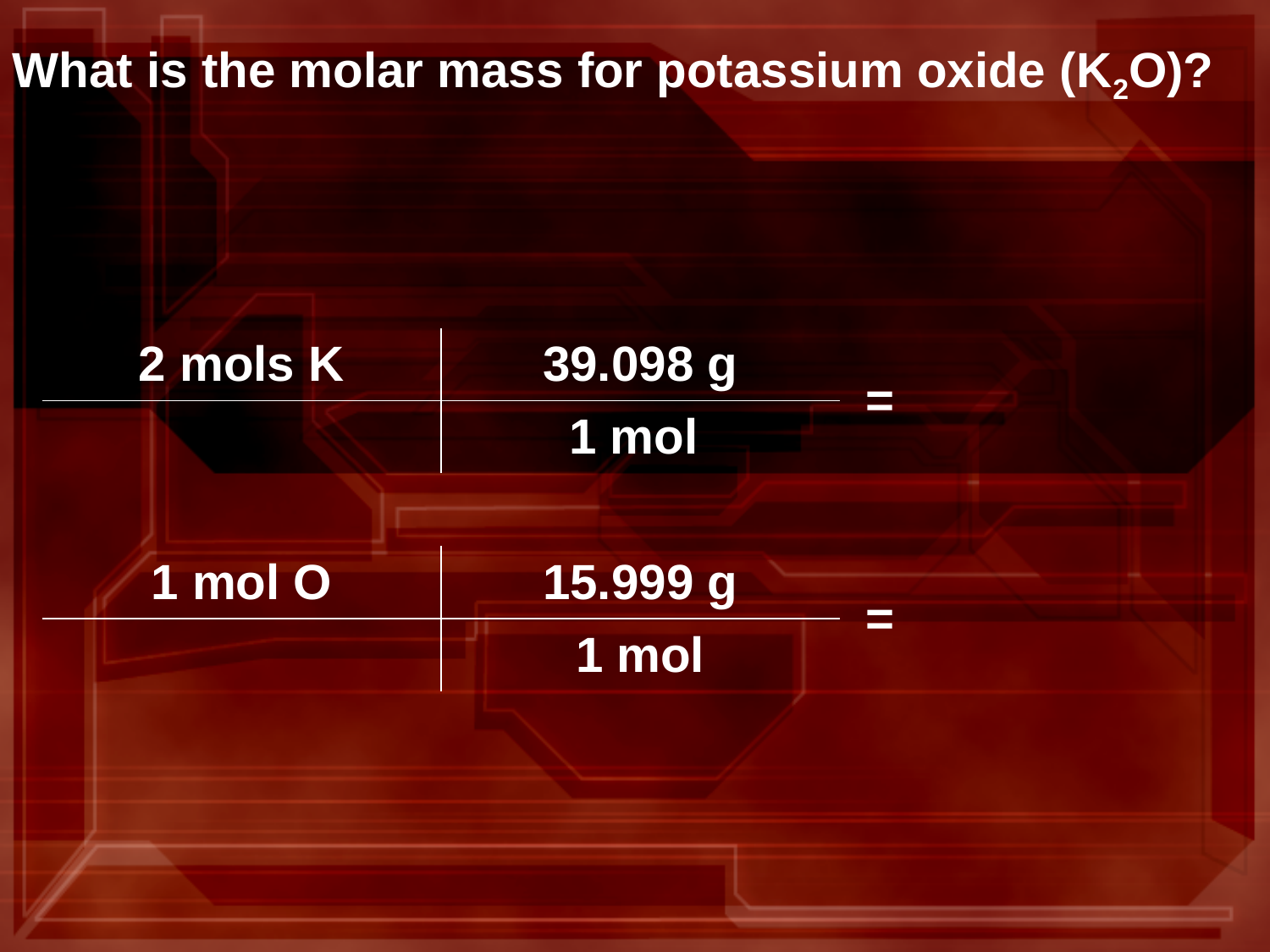

What is the molar mass for potassium oxide (K2O)?

| 2 mols K | 39.098 g | = |
| --- | --- | --- |
|  | 1 mol |  |
|  |  |  |
| 1 mol O | 15.999 g | = |
|  | 1 mol |  |